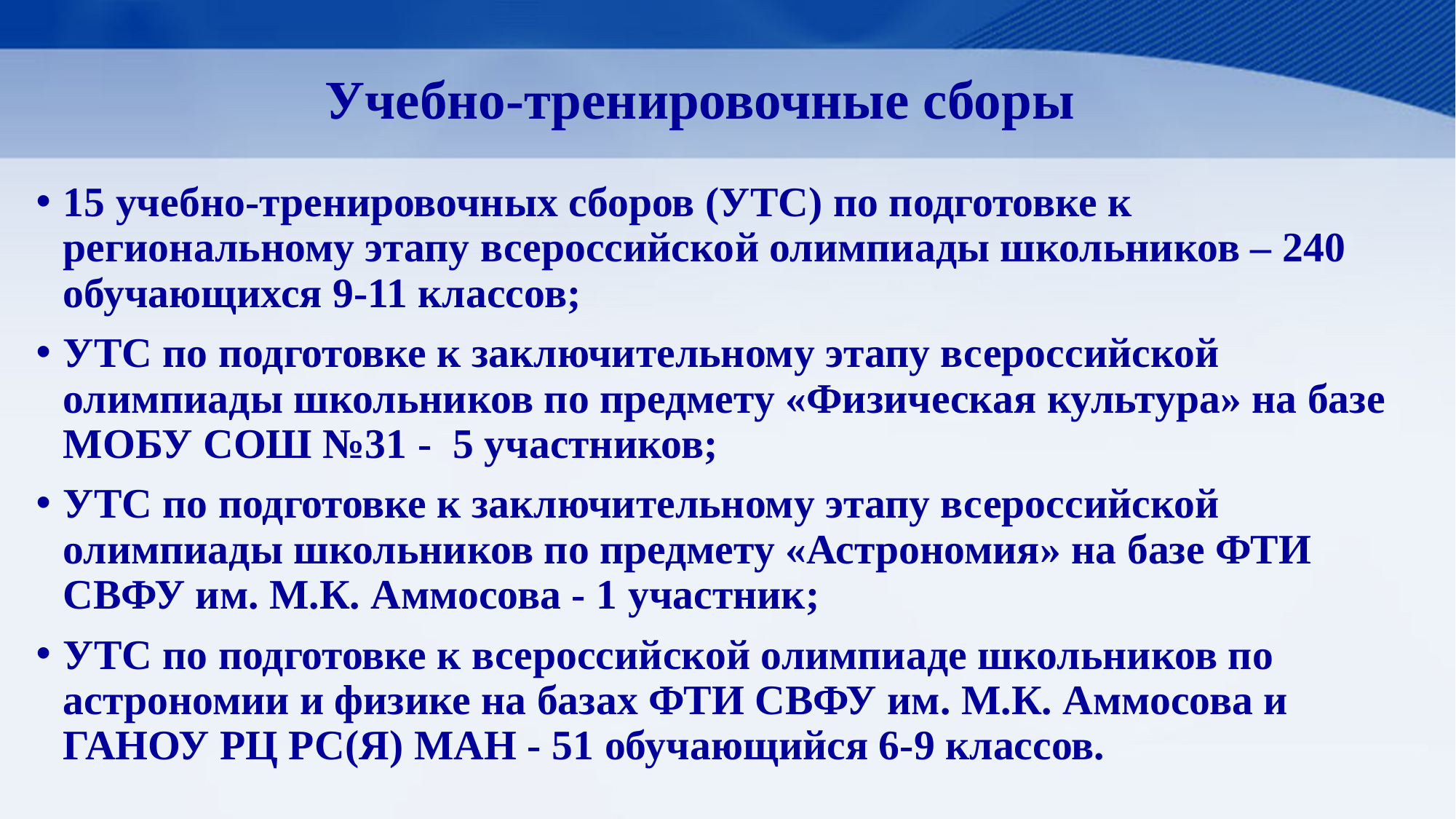

# Учебно-тренировочные сборы
15 учебно-тренировочных сборов (УТС) по подготовке к региональному этапу всероссийской олимпиады школьников – 240 обучающихся 9-11 классов;
УТС по подготовке к заключительному этапу всероссийской олимпиады школьников по предмету «Физическая культура» на базе МОБУ СОШ №31 -  5 участников;
УТС по подготовке к заключительному этапу всероссийской олимпиады школьников по предмету «Астрономия» на базе ФТИ СВФУ им. М.К. Аммосова - 1 участник;
УТС по подготовке к всероссийской олимпиаде школьников по астрономии и физике на базах ФТИ СВФУ им. М.К. Аммосова и ГАНОУ РЦ РС(Я) МАН - 51 обучающийся 6-9 классов.